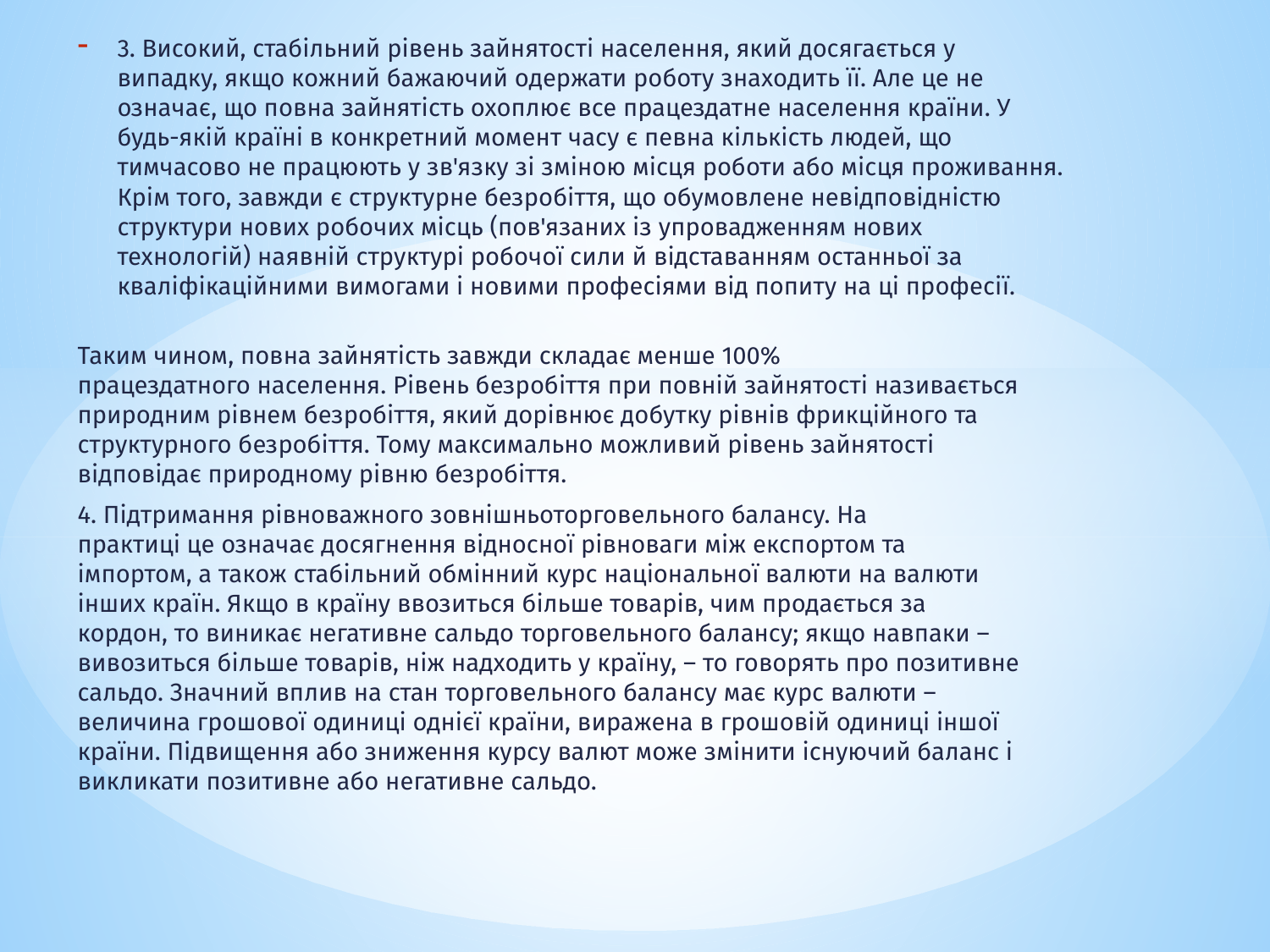

3. Високий, стабільний рівень зайнятості населення, який досягається у
випадку, якщо кожний бажаючий одержати роботу знаходить її. Але це не
означає, що повна зайнятість охоплює все працездатне населення країни. У
будь-якій країні в конкретний момент часу є певна кількість людей, що
тимчасово не працюють у зв'язку зі зміною місця роботи або місця проживання.
Крім того, завжди є структурне безробіття, що обумовлене невідповідністю
структури нових робочих місць (пов'язаних із упровадженням нових
технологій) наявній структурі робочої сили й відставанням останньої за
кваліфікаційними вимогами і новими професіями від попиту на ці професії.
Таким чином, повна зайнятість завжди складає менше 100%
працездатного населення. Рівень безробіття при повній зайнятості називається
природним рівнем безробіття, який дорівнює добутку рівнів фрикційного та
структурного безробіття. Тому максимально можливий рівень зайнятості
відповідає природному рівню безробіття.
4. Підтримання рівноважного зовнішньоторговельного балансу. На
практиці це означає досягнення відносної рівноваги між експортом та
імпортом, а також стабільний обмінний курс національної валюти на валюти
інших країн. Якщо в країну ввозиться більше товарів, чим продається за
кордон, то виникає негативне сальдо торговельного балансу; якщо навпаки –
вивозиться більше товарів, ніж надходить у країну, – то говорять про позитивне
сальдо. Значний вплив на стан торговельного балансу має курс валюти –
величина грошової одиниці однієї країни, виражена в грошовій одиниці іншої
країни. Підвищення або зниження курсу валют може змінити існуючий баланс і
викликати позитивне або негативне сальдо.